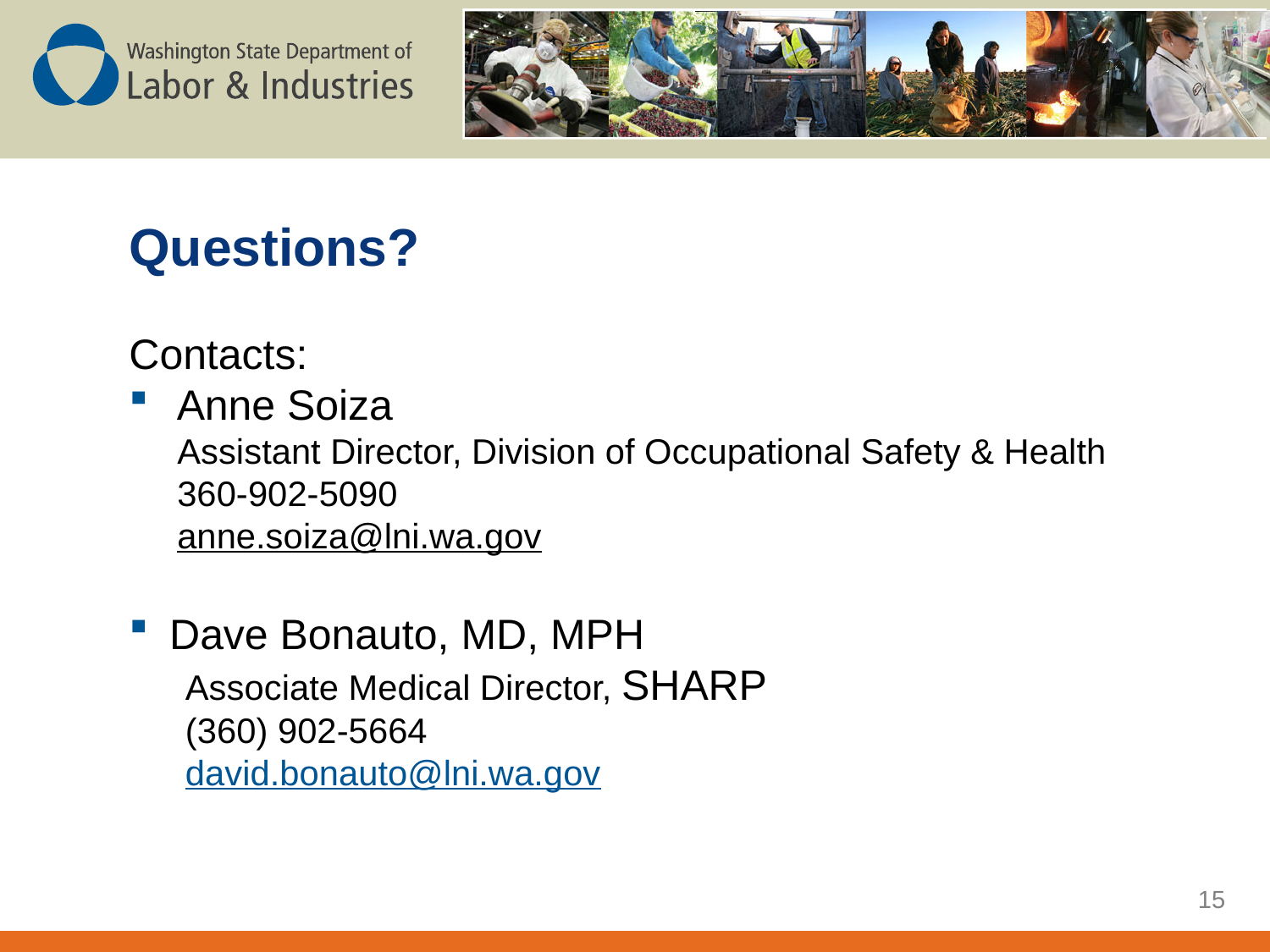

Questions?

Contacts:
Anne Soiza
Assistant Director, Division of Occupational Safety & Health
360-902-5090
anne.soiza@lni.wa.gov

Dave Bonauto, MD, MPH
Associate Medical Director, SHARP
(360) 902-5664
david.bonauto@lni.wa.gov
15